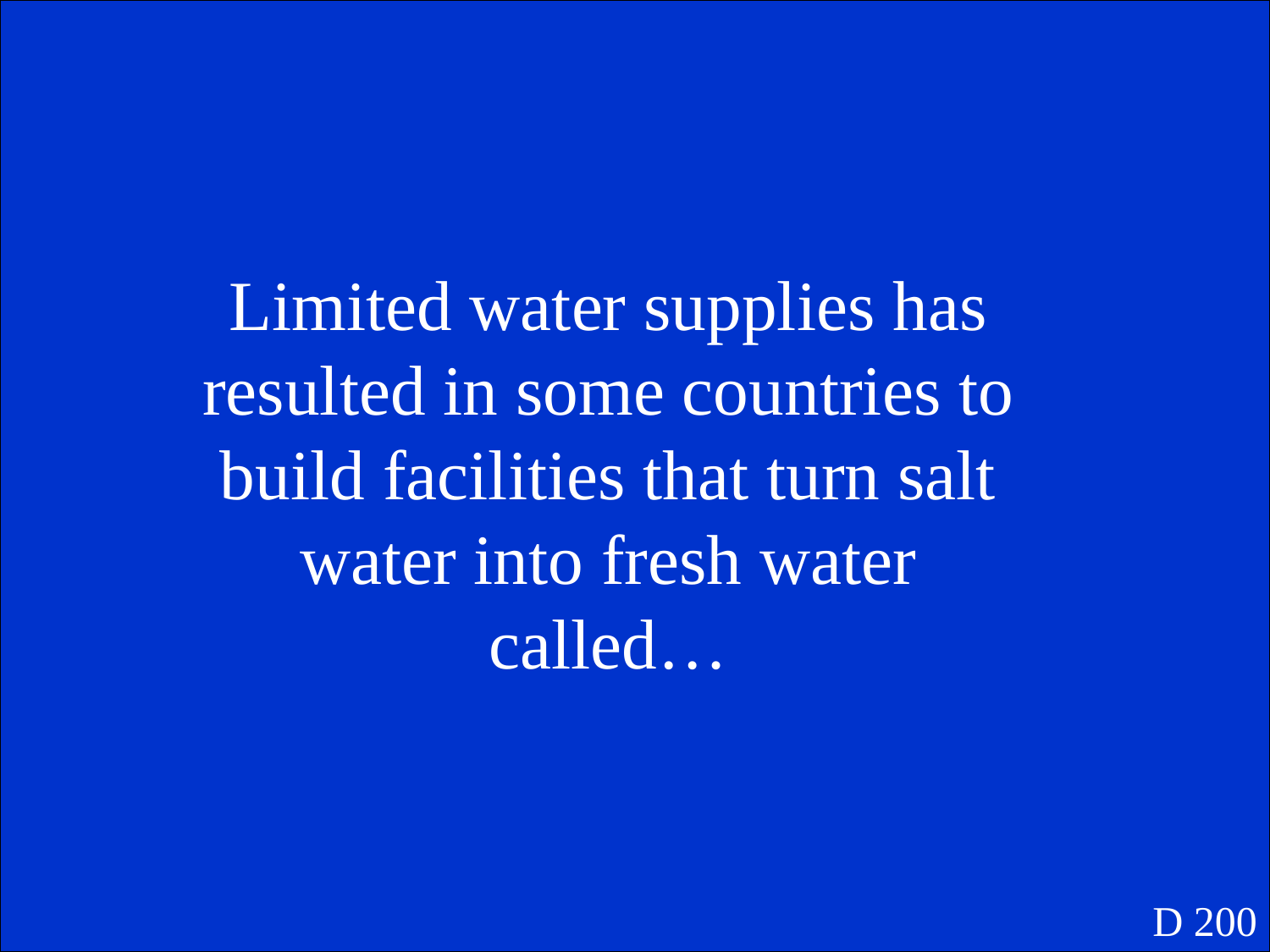

Limited water supplies has resulted in some countries to build facilities that turn salt water into fresh water called…
D 200